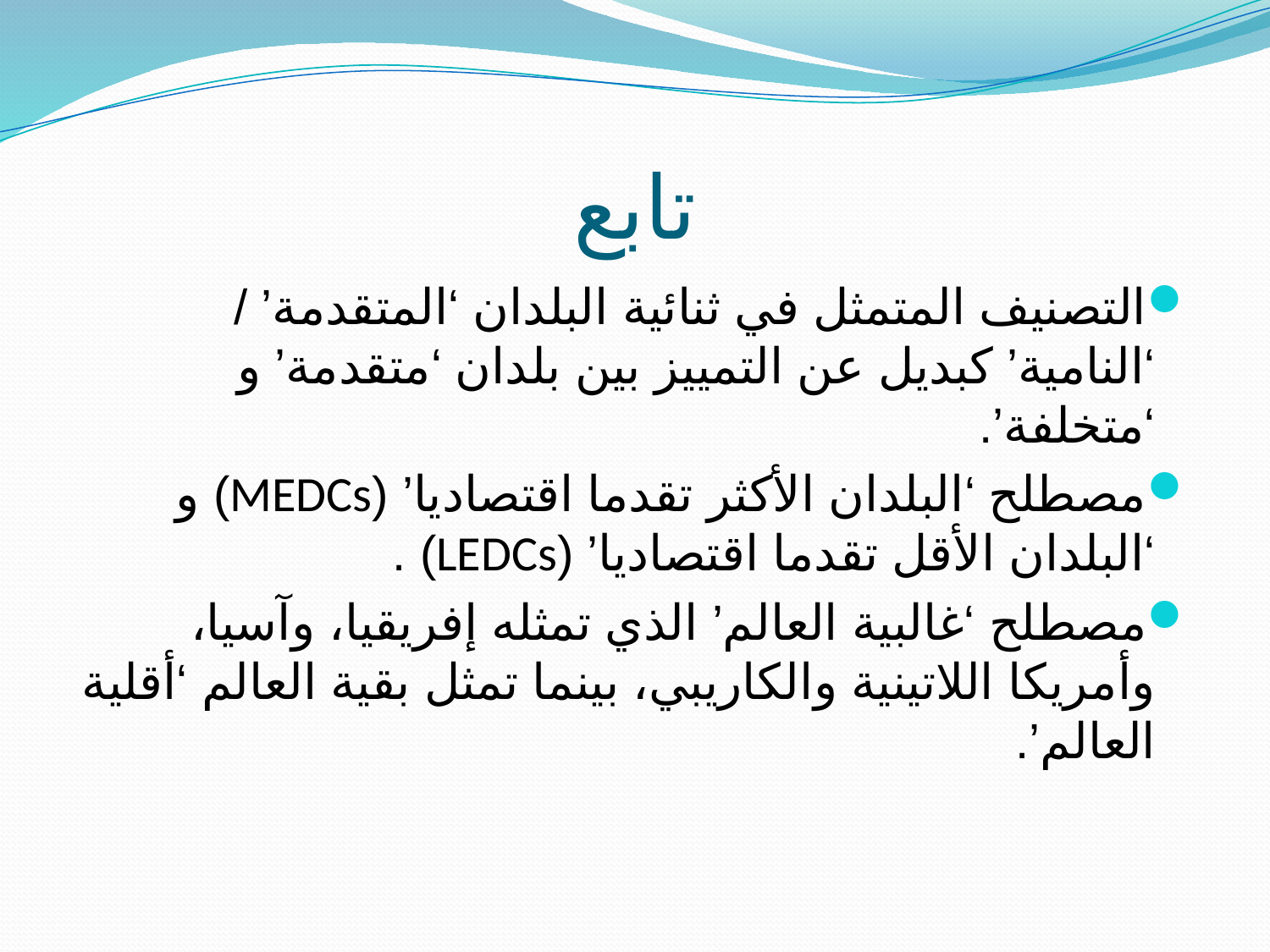

# تابع
التصنيف المتمثل في ثنائية البلدان ‘المتقدمة’ / ‘النامية’ كبديل عن التمييز بين بلدان ‘متقدمة’ و ‘متخلفة’.
مصطلح ‘البلدان الأكثر تقدما اقتصاديا’ (MEDCs) و ‘البلدان الأقل تقدما اقتصاديا’ (LEDCs) .
مصطلح ‘غالبية العالم’ الذي تمثله إفريقيا، وآسيا، وأمريكا اللاتينية والكاريبي، بينما تمثل بقية العالم ‘أقلية العالم’.